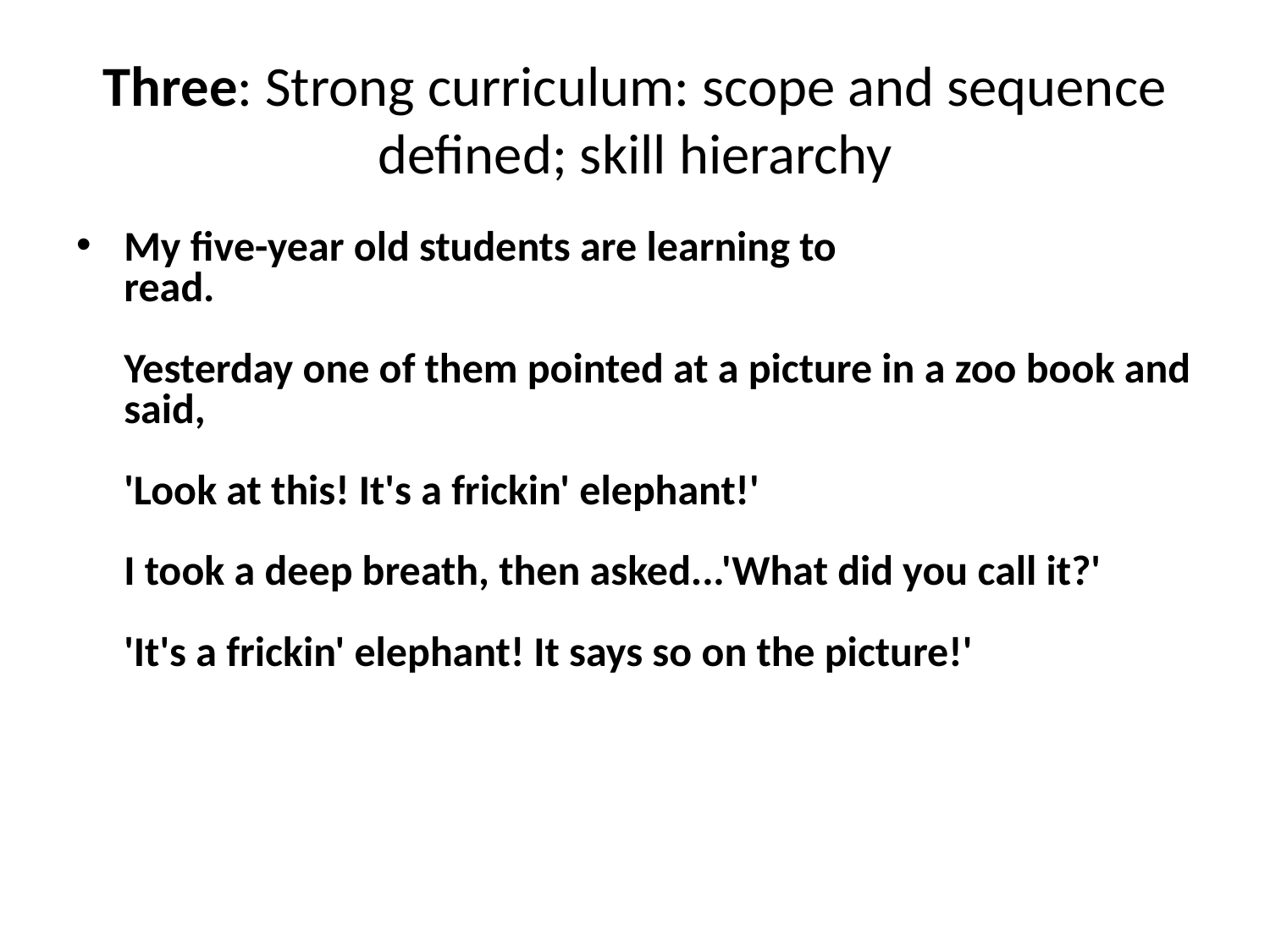

# Three: Strong curriculum: scope and sequence defined; skill hierarchy
My five-year old students are learning to
read.
Yesterday one of them pointed at a picture in a zoo book and said,
'Look at this! It's a frickin' elephant!'
I took a deep breath, then asked...'What did you call it?'
'It's a frickin' elephant! It says so on the picture!'